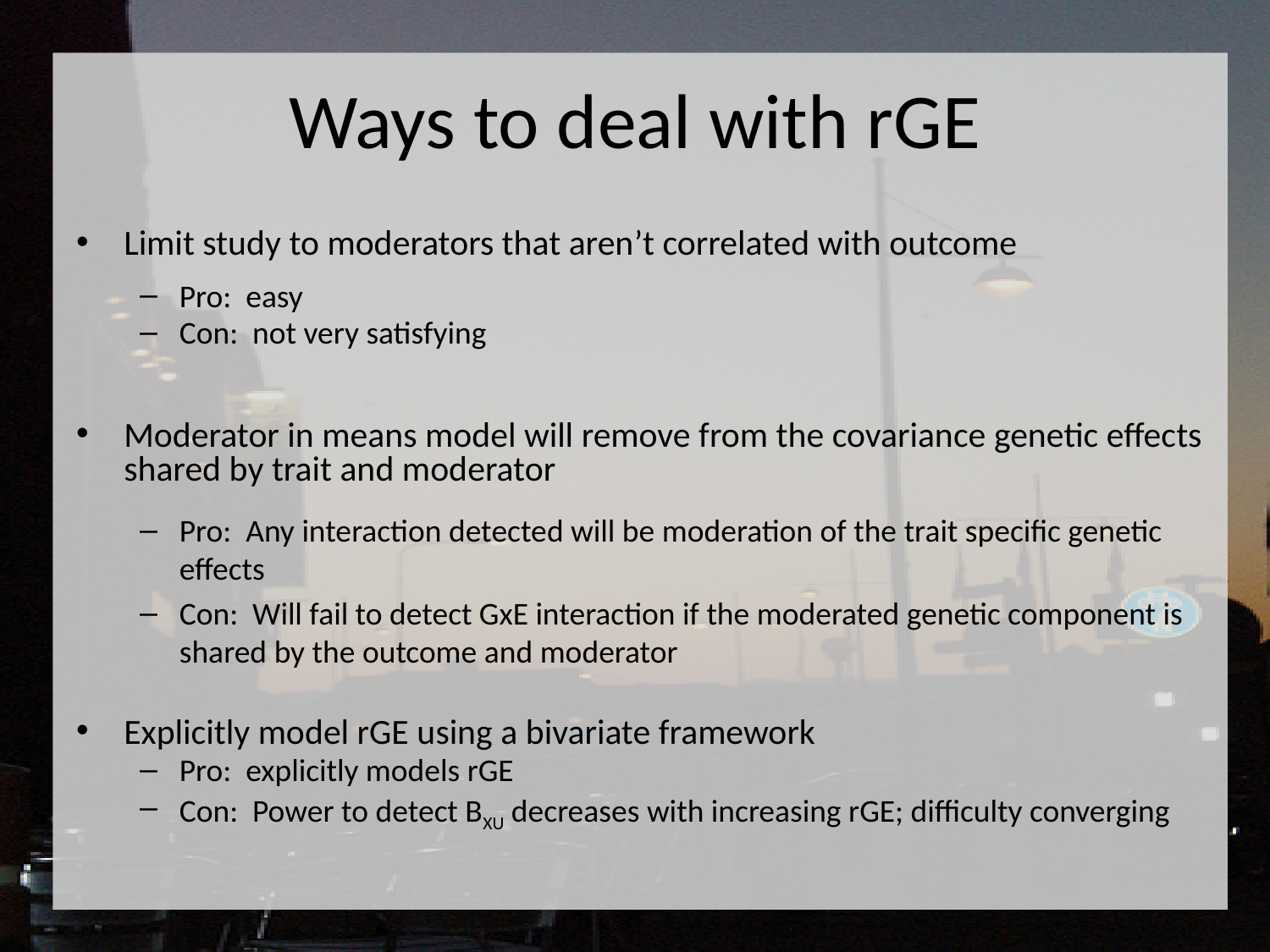

# Ways to deal with rGE

Limit study to moderators that aren’t correlated with outcome

Pro:  easy
Con:  not very satisfying

Moderator in means model will remove from the covariance genetic effects shared by trait and moderator

Pro:  Any interaction detected will be moderation of the trait specific genetic effects
Con:  Will fail to detect GxE interaction if the moderated genetic component is shared by the outcome and moderator

Explicitly model rGE using a bivariate framework
Pro:  explicitly models rGE
Con:  Power to detect BXU decreases with increasing rGE; difficulty converging